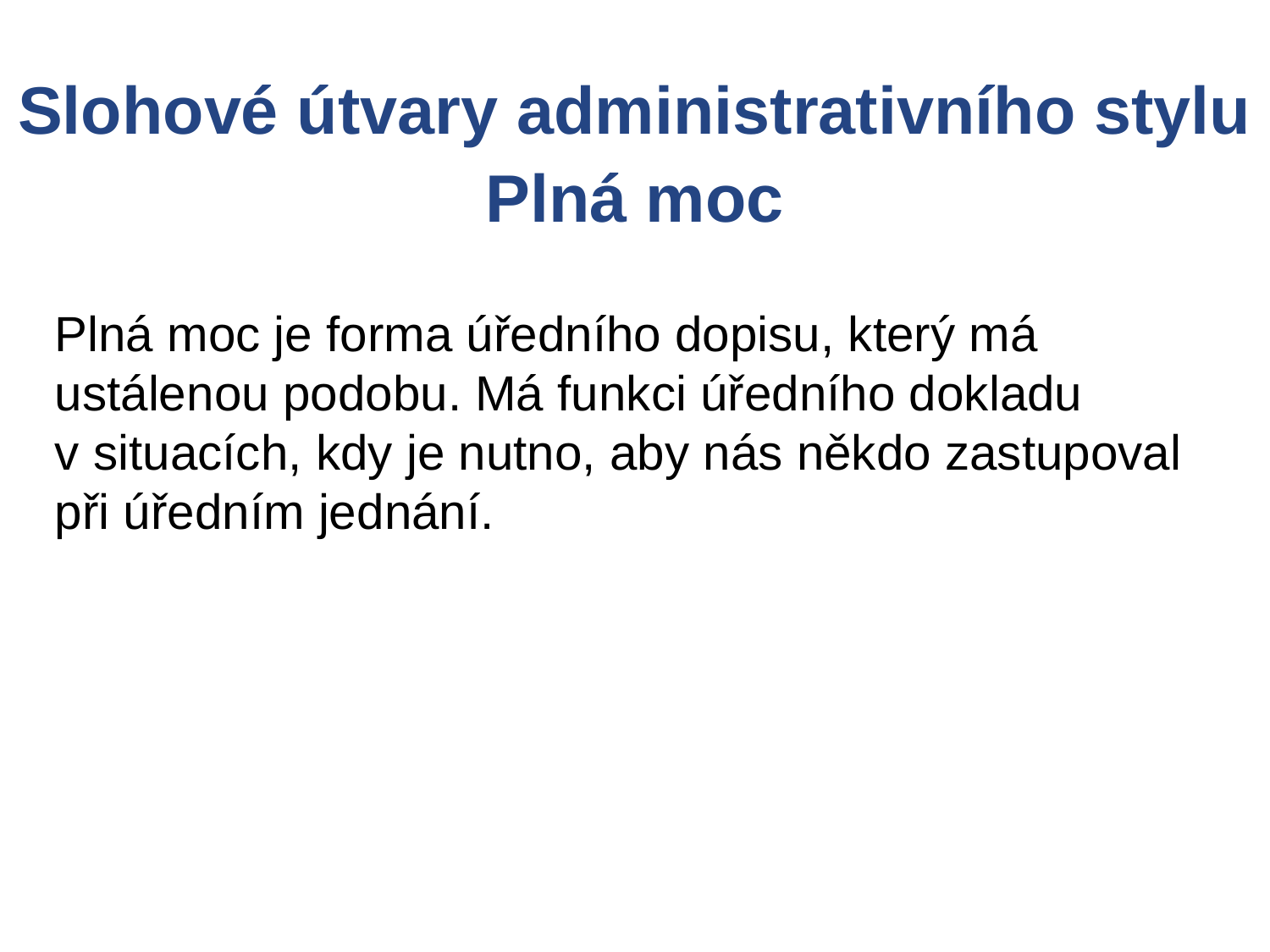

Slohové útvary administrativního stylu
Plná moc
Plná moc je forma úředního dopisu, který má ustálenou podobu. Má funkci úředního dokladu
v situacích, kdy je nutno, aby nás někdo zastupoval
při úředním jednání.